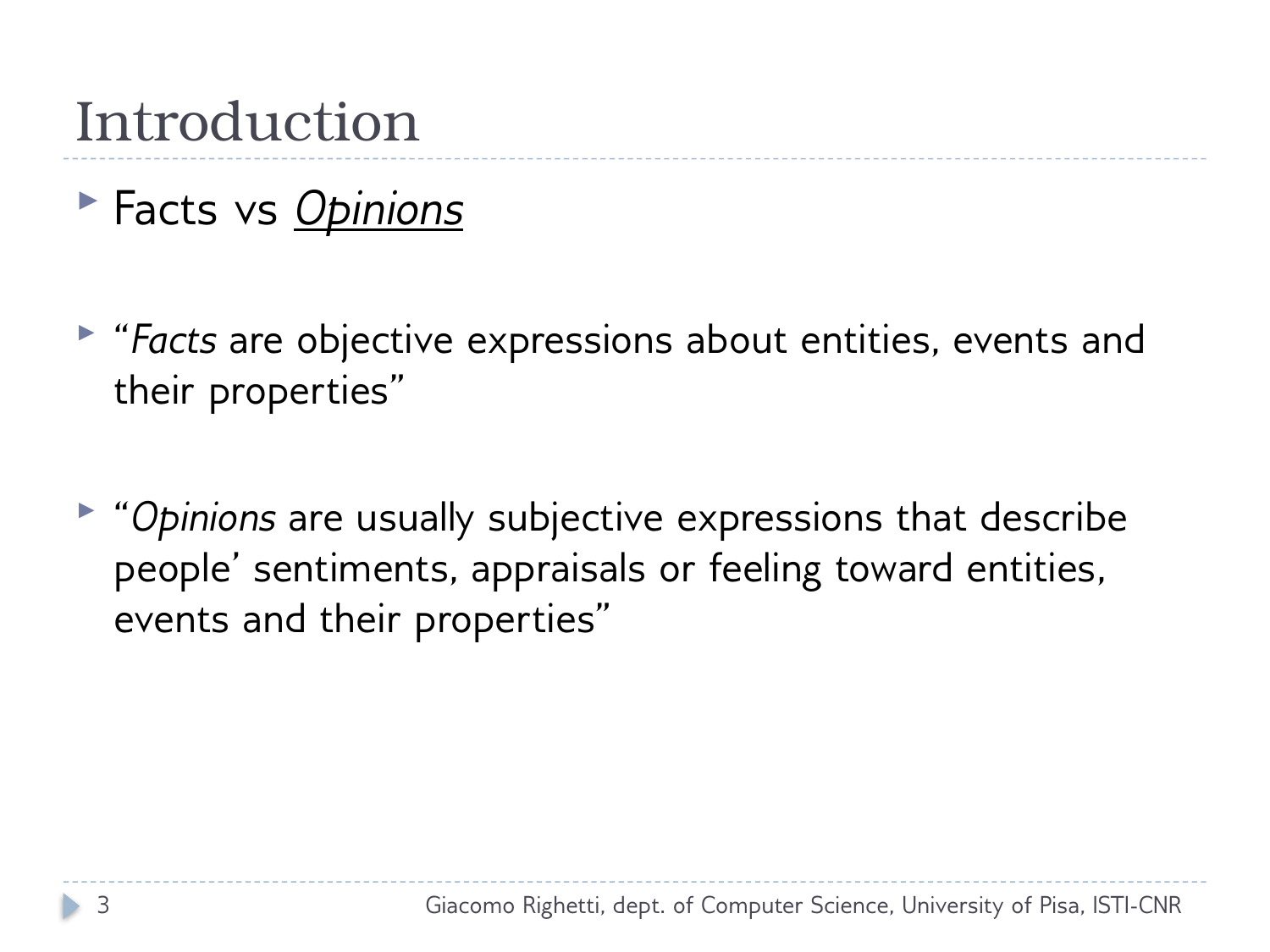

# Introduction
Facts vs Opinions

“Facts are objective expressions about entities, events and their properties”

“Opinions are usually subjective expressions that describe people’ sentiments, appraisals or feeling toward entities, events and their properties”
3
Giacomo Righetti, dept. of Computer Science, University of Pisa, ISTI-CNR